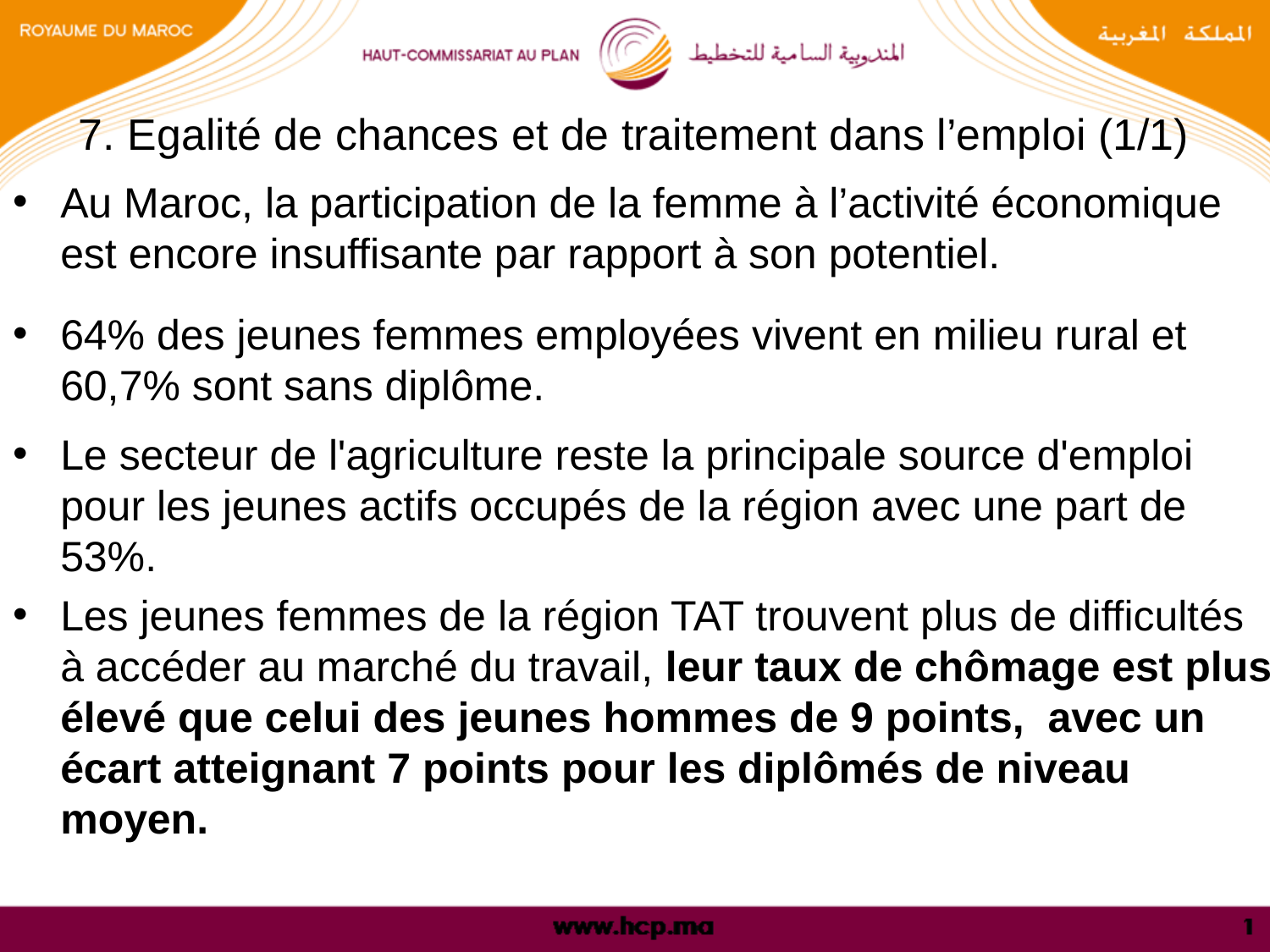

# 7. Egalité de chances et de traitement dans l’emploi (1/1)

Au Maroc, la participation de la femme à l’activité économique est encore insuffisante par rapport à son potentiel.

64% des jeunes femmes employées vivent en milieu rural et 60,7% sont sans diplôme.

Le secteur de l'agriculture reste la principale source d'emploi pour les jeunes actifs occupés de la région avec une part de 53%.
Les jeunes femmes de la région TAT trouvent plus de difficultés à accéder au marché du travail, leur taux de chômage est plus élevé que celui des jeunes hommes de 9 points,  avec un écart atteignant 7 points pour les diplômés de niveau moyen.